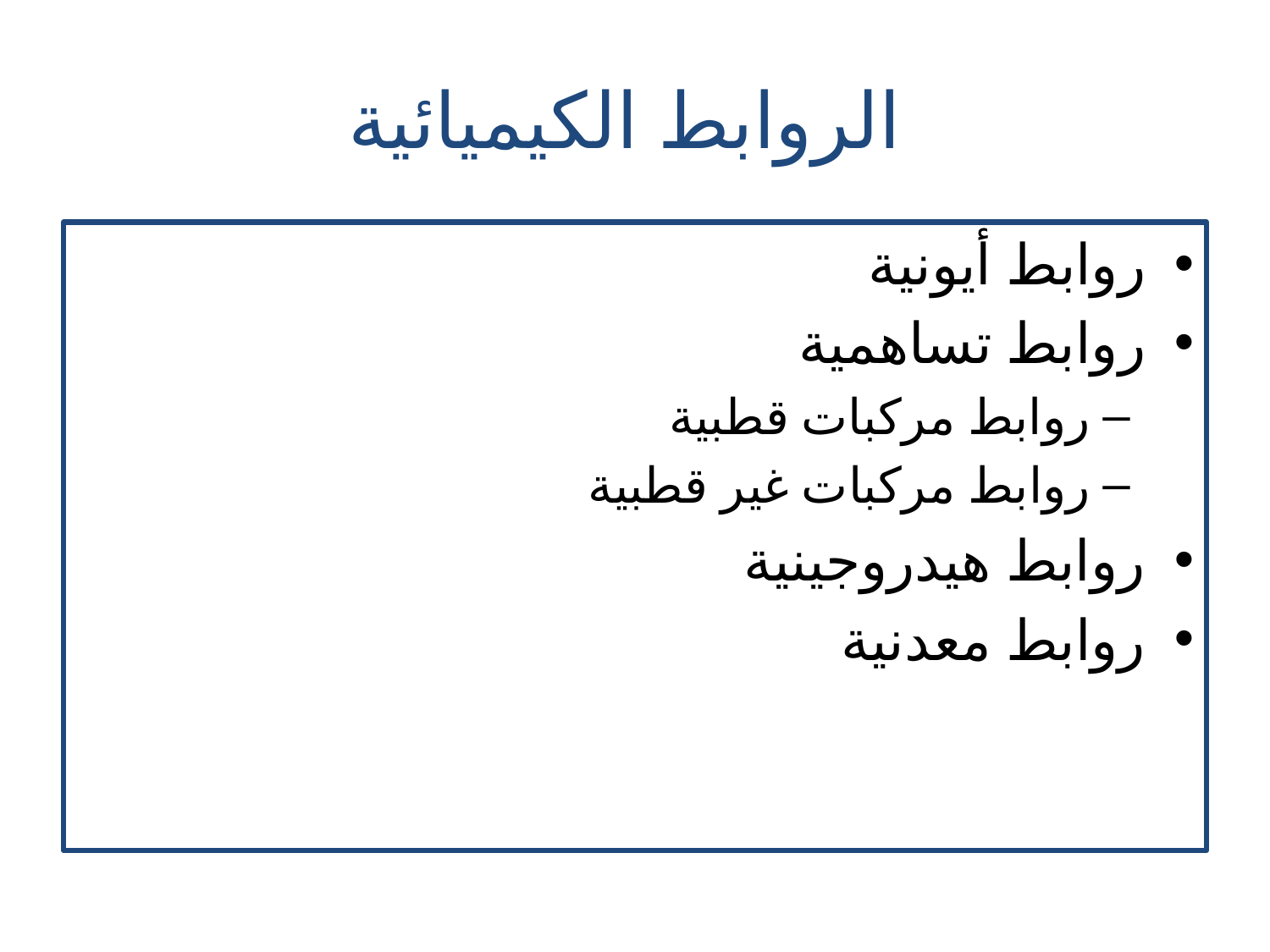

# الروابط الكيميائية
روابط أيونية
روابط تساهمية
روابط مركبات قطبية
روابط مركبات غير قطبية
روابط هيدروجينية
روابط معدنية